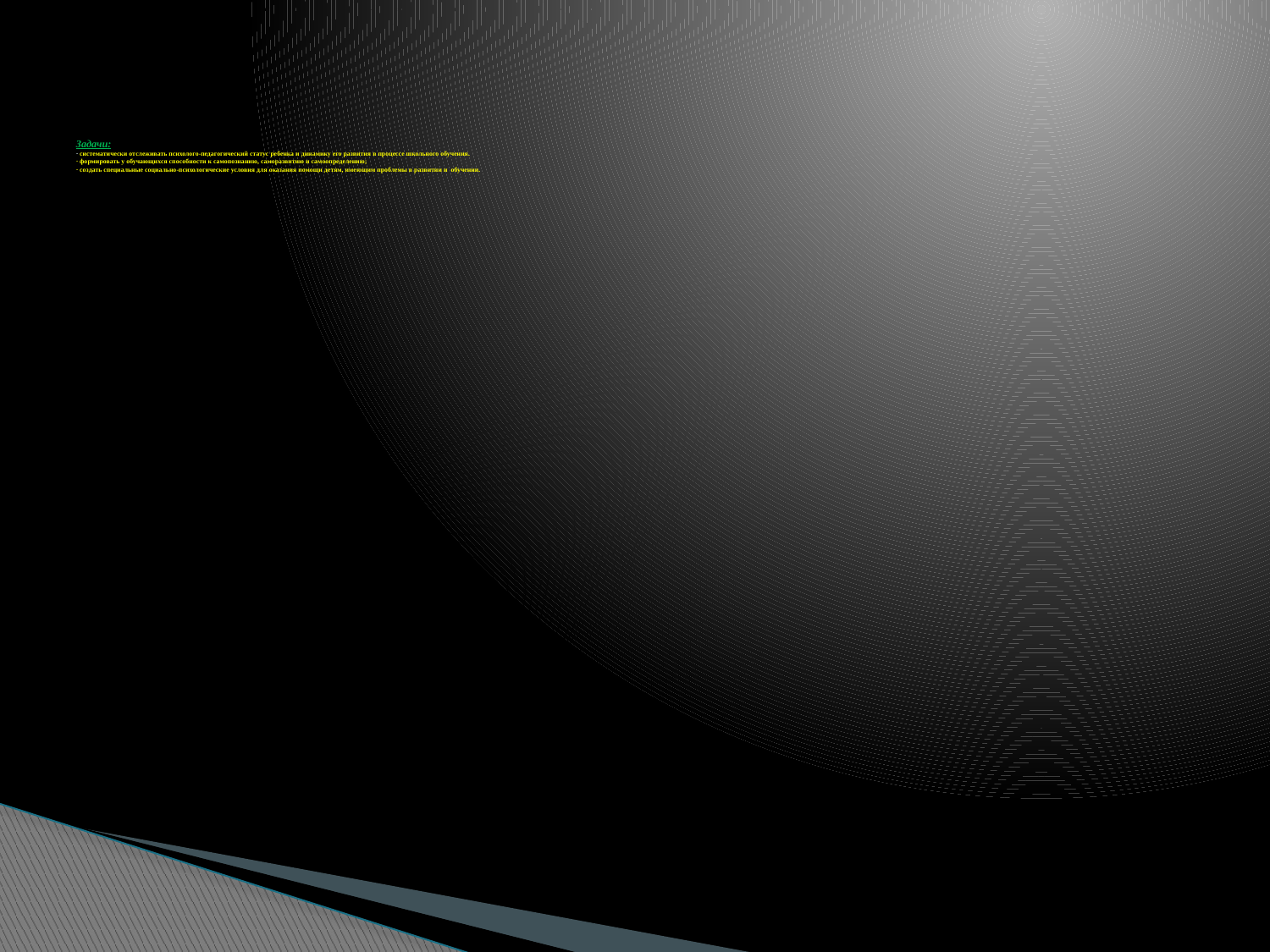

# Задачи: · систематически отслеживать психолого-педагогический статус ребенка и динамику его развития в процессе школьного обучения. · формировать у обучающихся способности к самопознанию, саморазвитию и самоопределению; · создать специальные социально-психологические условия для оказания помощи детям, имеющим проблемы в развитии и  обучении.